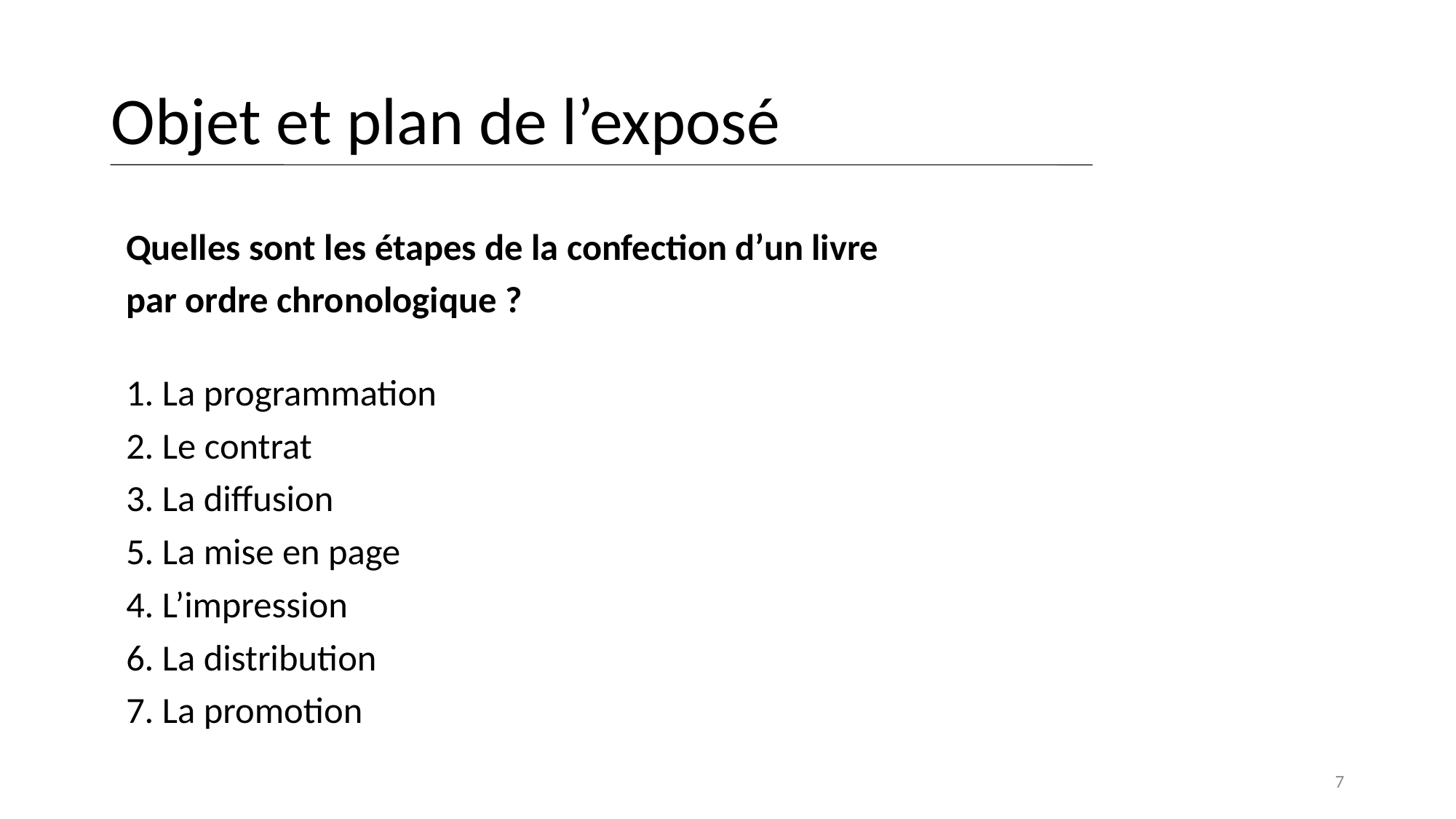

# Objet et plan de l’exposé
Quelles sont les étapes de la confection d’un livre
par ordre chronologique ?
1. La programmation
2. Le contrat
3. La diffusion
5. La mise en page
4. L’impression
6. La distribution
7. La promotion
7